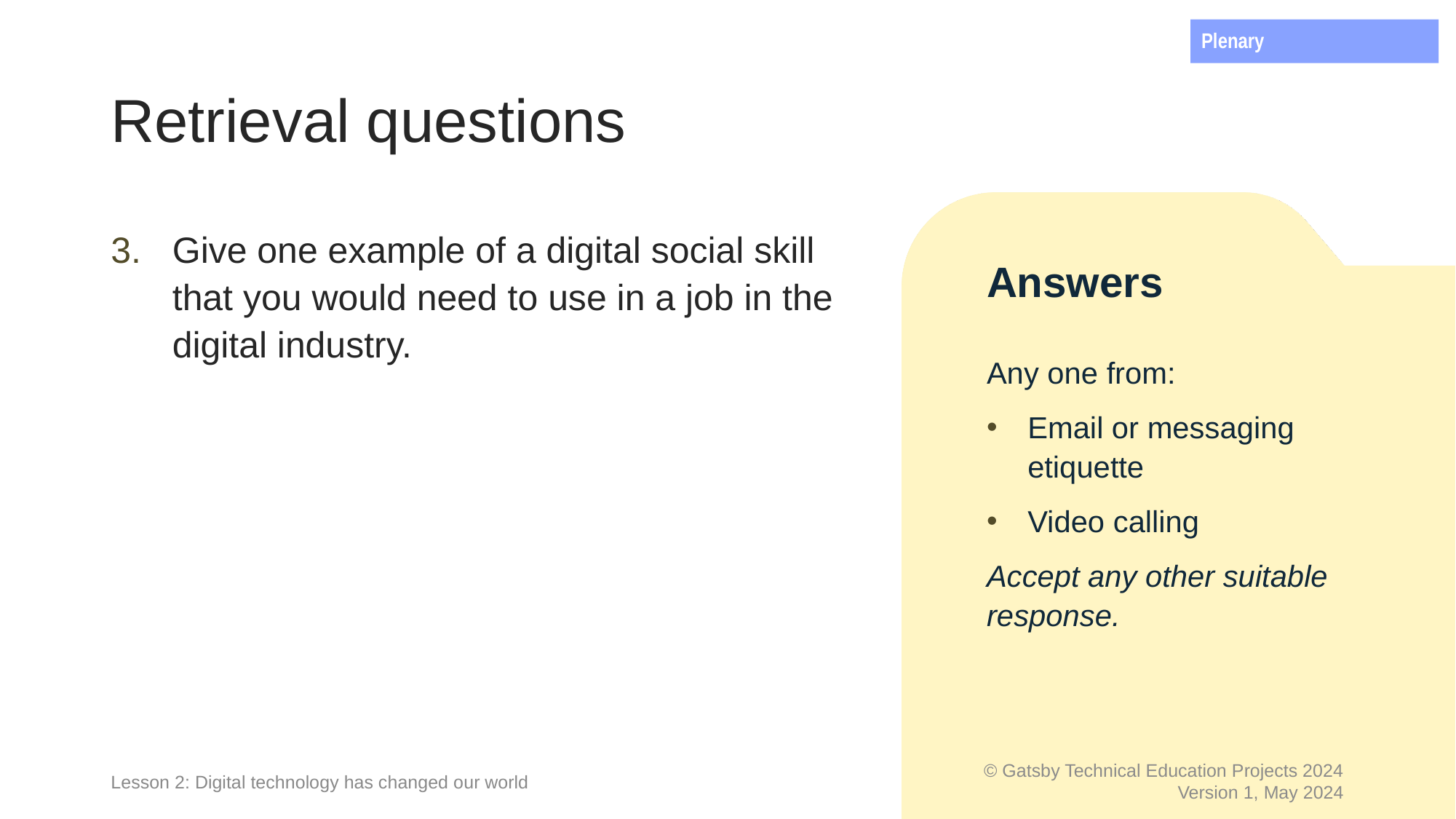

Plenary
# Retrieval questions
Give one example of a digital social skill that you would need to use in a job in the digital industry.
Answers
Any one from:
Email or messaging etiquette
Video calling
Accept any other suitable response.
Lesson 2: Digital technology has changed our world